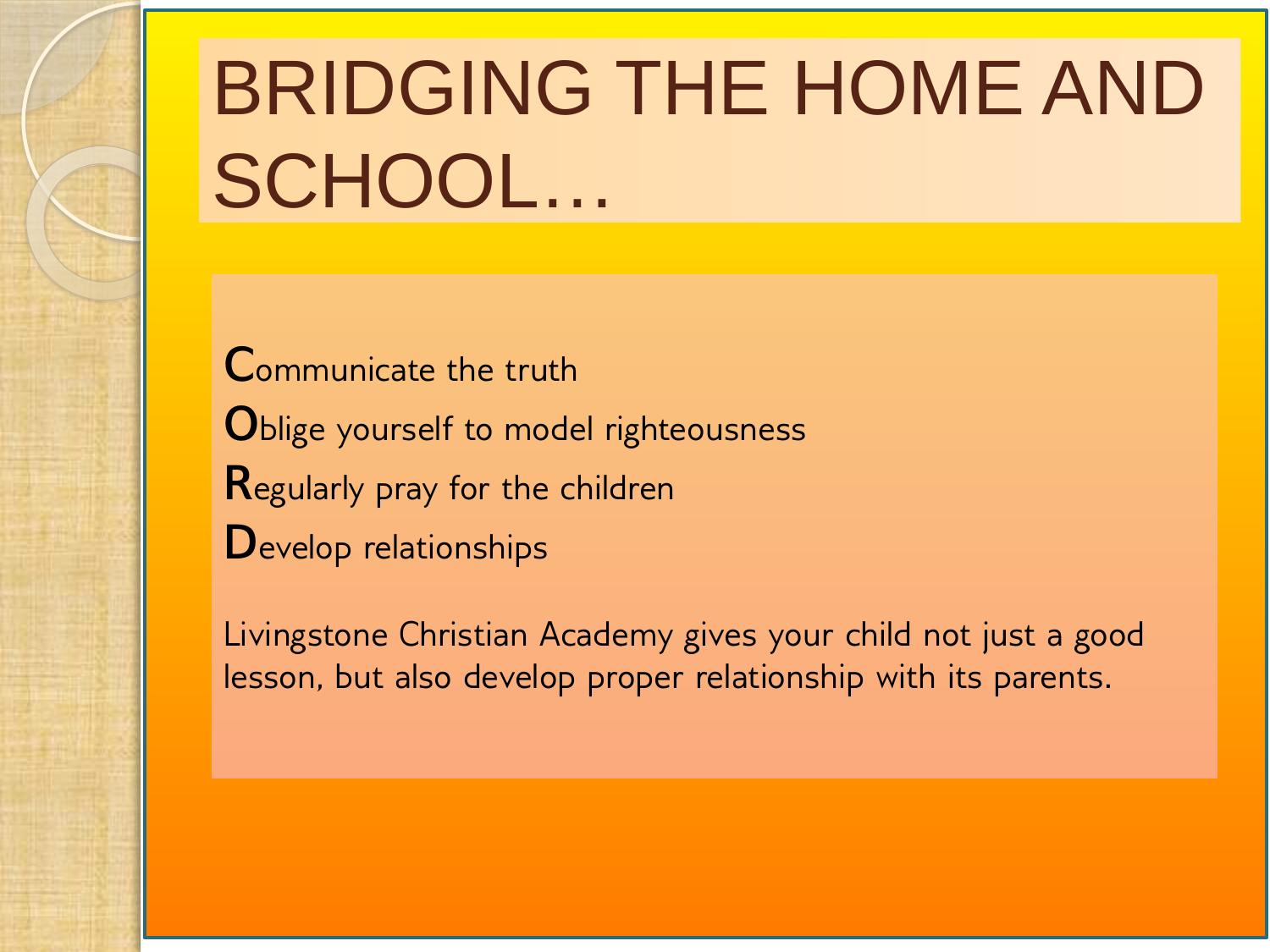

# BRIDGING THE HOME AND SCHOOL…

Communicate the truth
Oblige yourself to model righteousness
Regularly pray for the children
Develop relationships

Livingstone Christian Academy gives your child not just a good lesson, but also develop proper relationship with its parents.